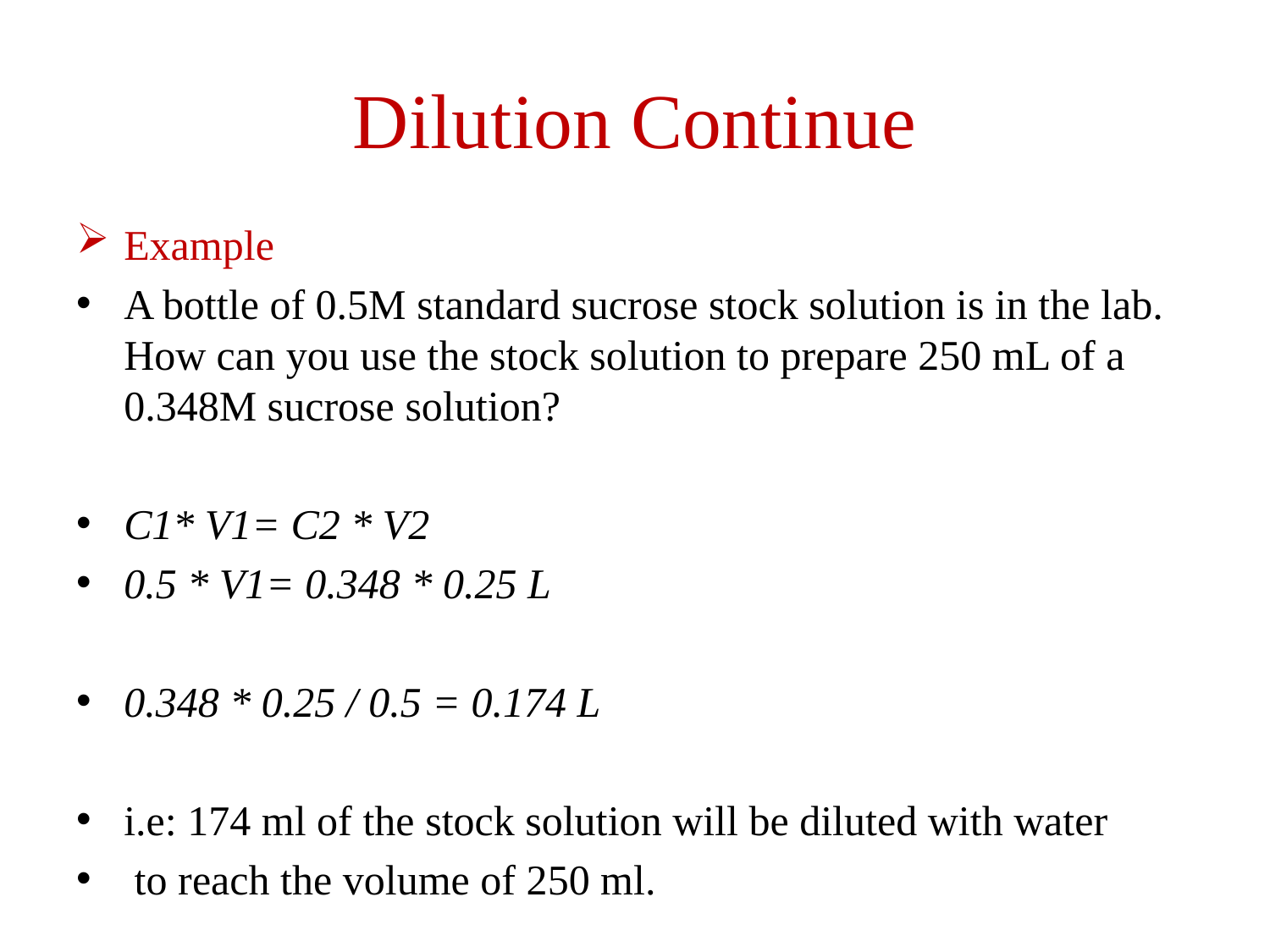

# Dilution Continue
Example
A bottle of 0.5M standard sucrose stock solution is in the lab. How can you use the stock solution to prepare 250 mL of a 0.348M sucrose solution?

C1* V1= C2 * V2
0.5 * V1= 0.348 * 0.25 L

0.348 * 0.25 / 0.5 = 0.174 L

i.e: 174 ml of the stock solution will be diluted with water
 to reach the volume of 250 ml.